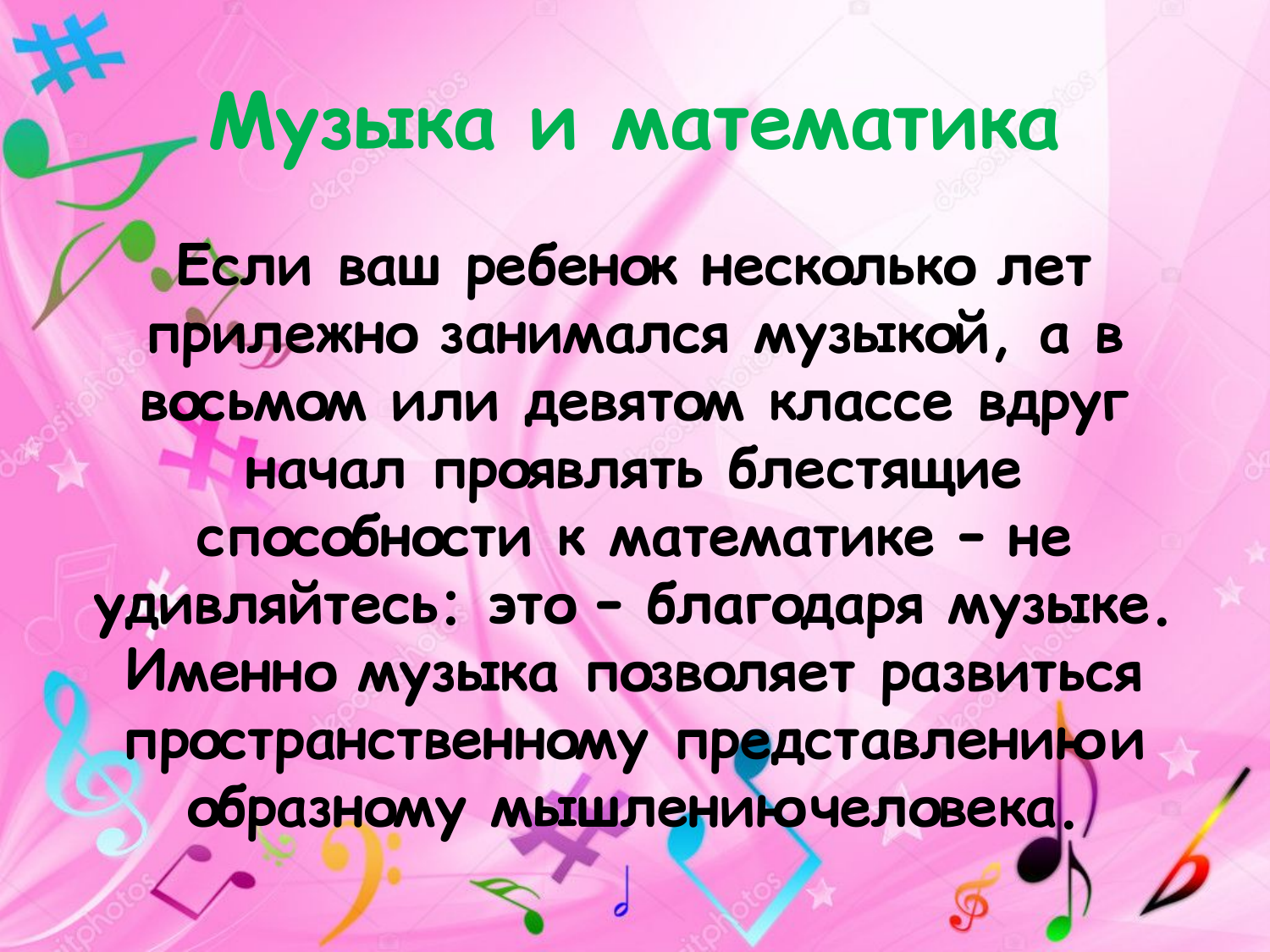

# Музыка и математика
Если ваш ребенок несколько лет прилежно занимался музыкой, а в восьмом или девятом классе вдруг начал проявлять блестящие способности к математике – не удивляйтесь: это – благодаря музыке. Именно музыка позволяет развиться пространственному представлению и образному мышлению человека.